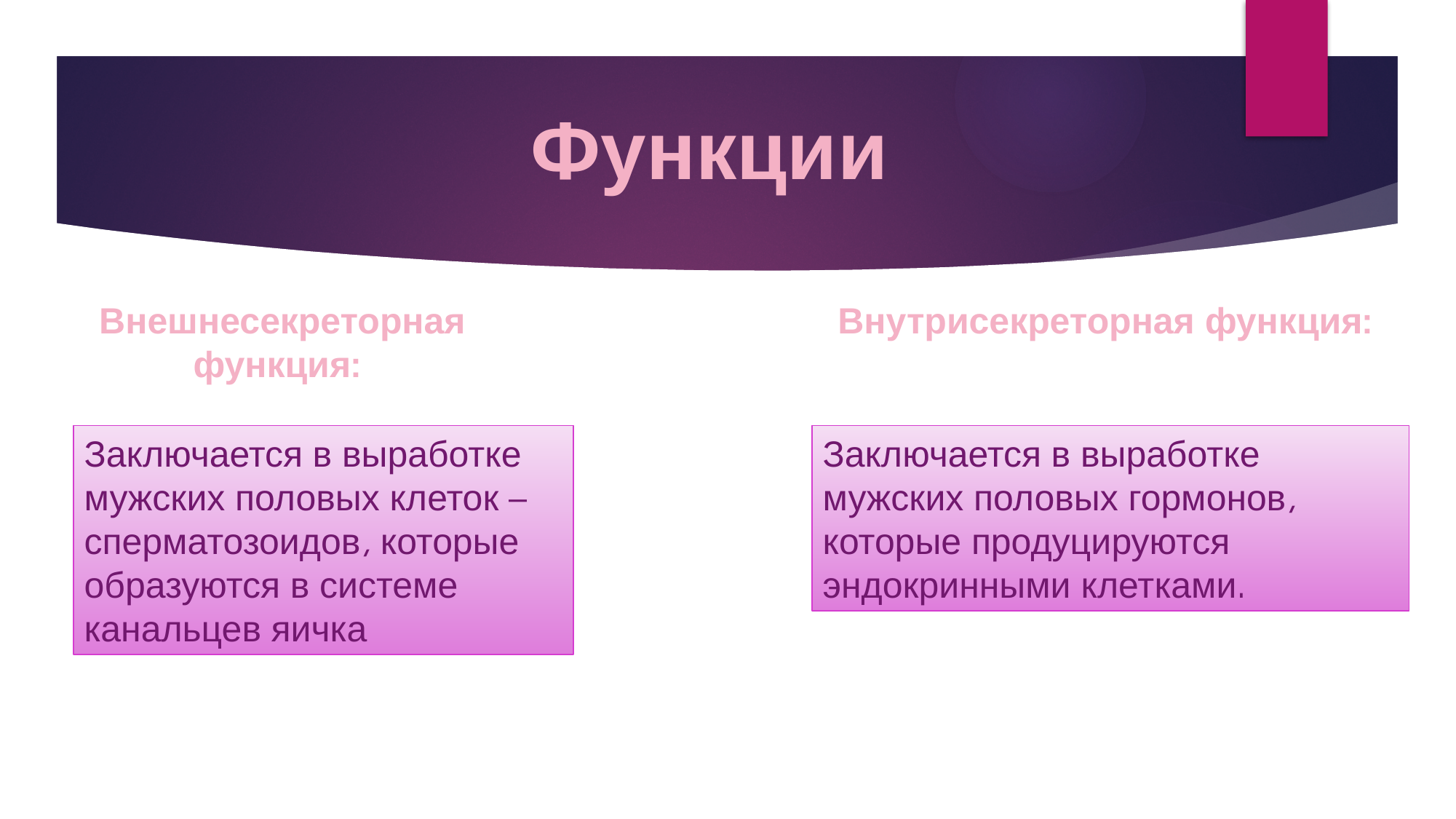

Функции
Внешнесекреторная функция:
Внутрисекреторная функция:
Заключается в выработке мужских половых клеток –сперматозоидов, которые образуются в системе канальцев яичка
Заключается в выработке мужских половых гормонов, которые продуцируются эндокринными клетками.